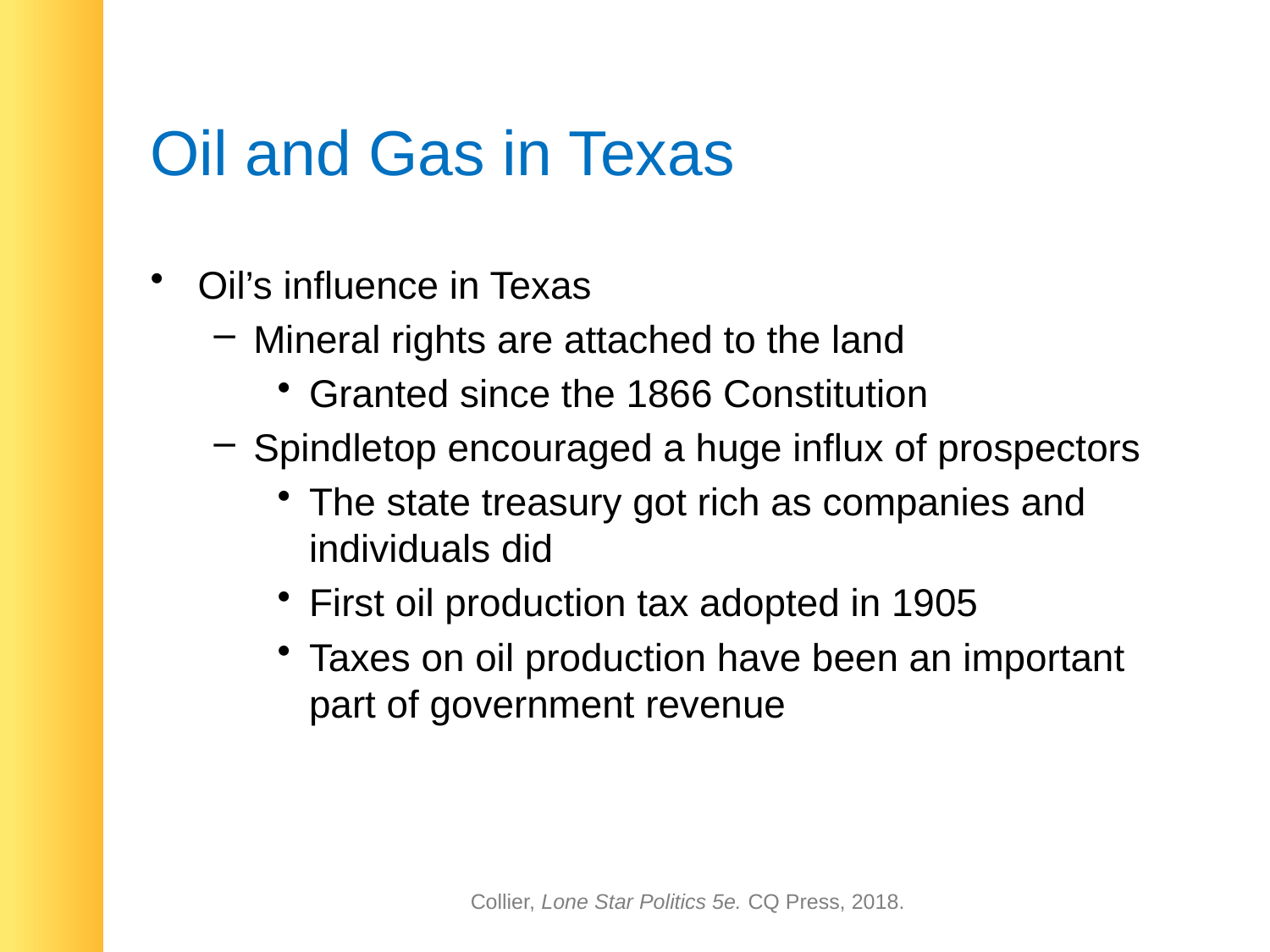

# Oil and Gas in Texas
Oil’s influence in Texas
Mineral rights are attached to the land
Granted since the 1866 Constitution
Spindletop encouraged a huge influx of prospectors
The state treasury got rich as companies and individuals did
First oil production tax adopted in 1905
Taxes on oil production have been an important part of government revenue
Collier, Lone Star Politics 5e. CQ Press, 2018.